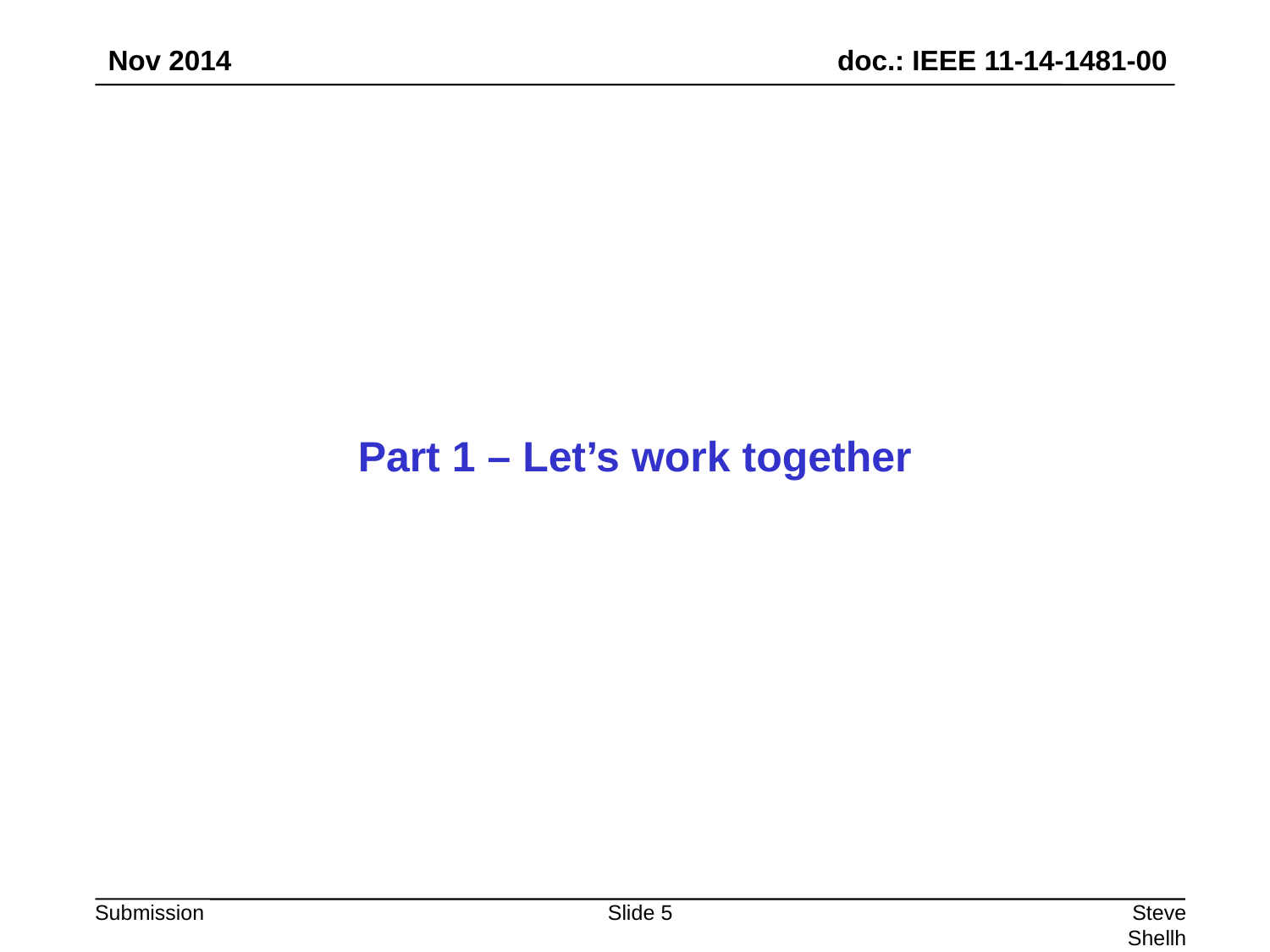

Nov 2014
# Part 1 – Let’s work together
Slide 5
Steve Shellhammer, Qualcomm